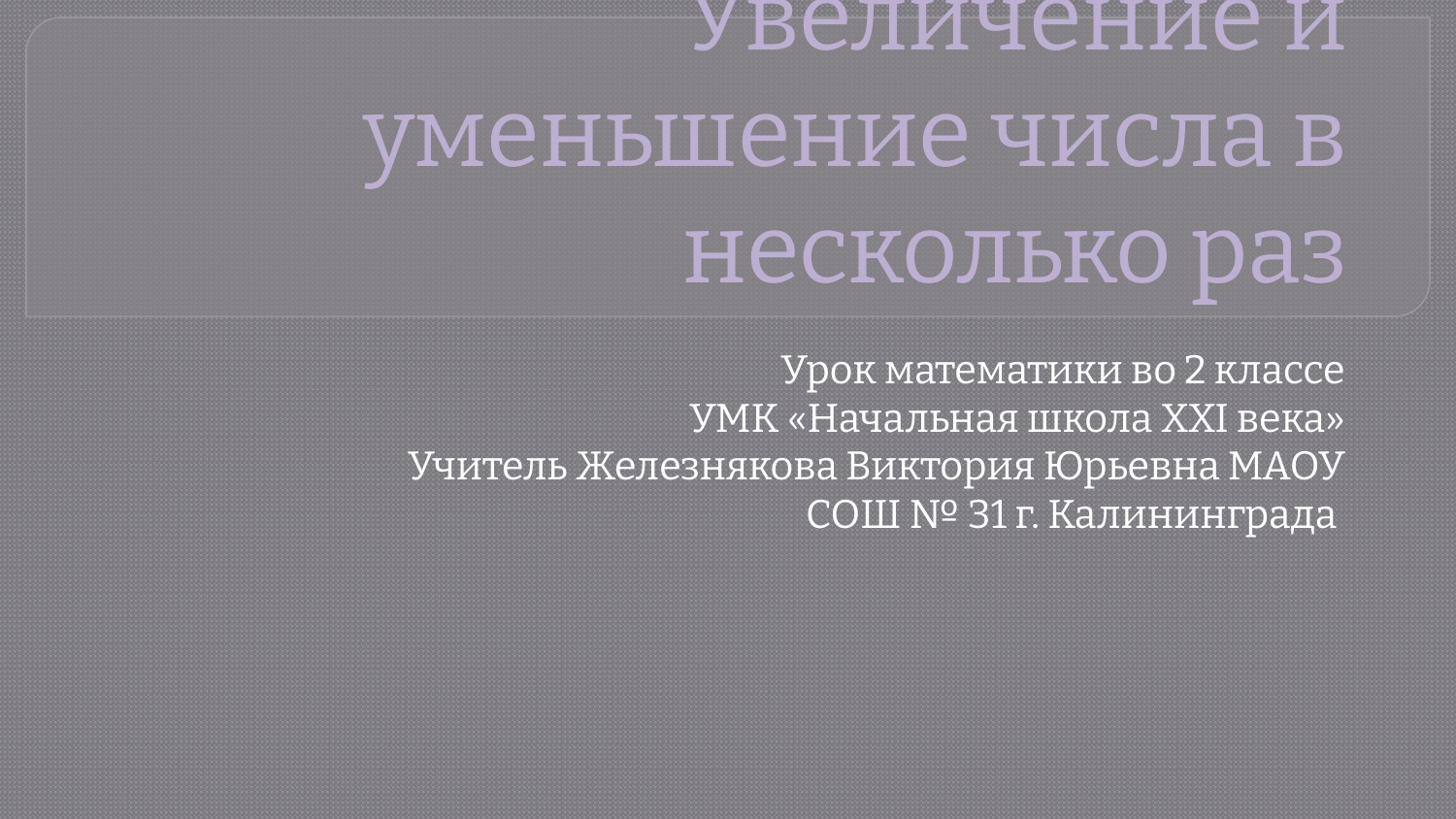

# Увеличение и уменьшение числа в несколько раз
Урок математики во 2 классе
УМК «Начальная школа XXI века»
Учитель Железнякова Виктория Юрьевна МАОУ СОШ № 31 г. Калининграда